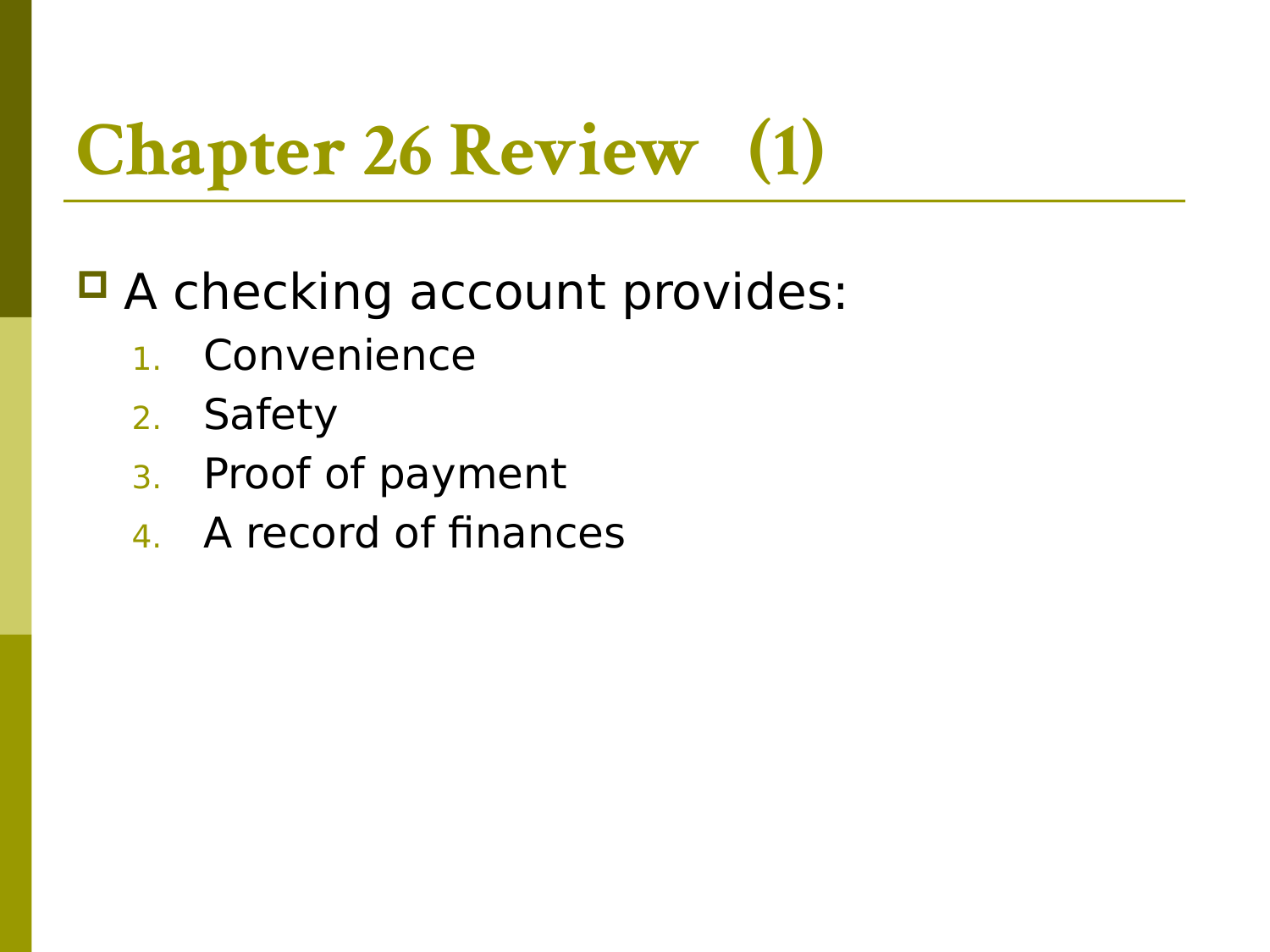

# Chapter 26 Review   (1)
A checking account provides:
Convenience
Safety
Proof of payment
A record of finances